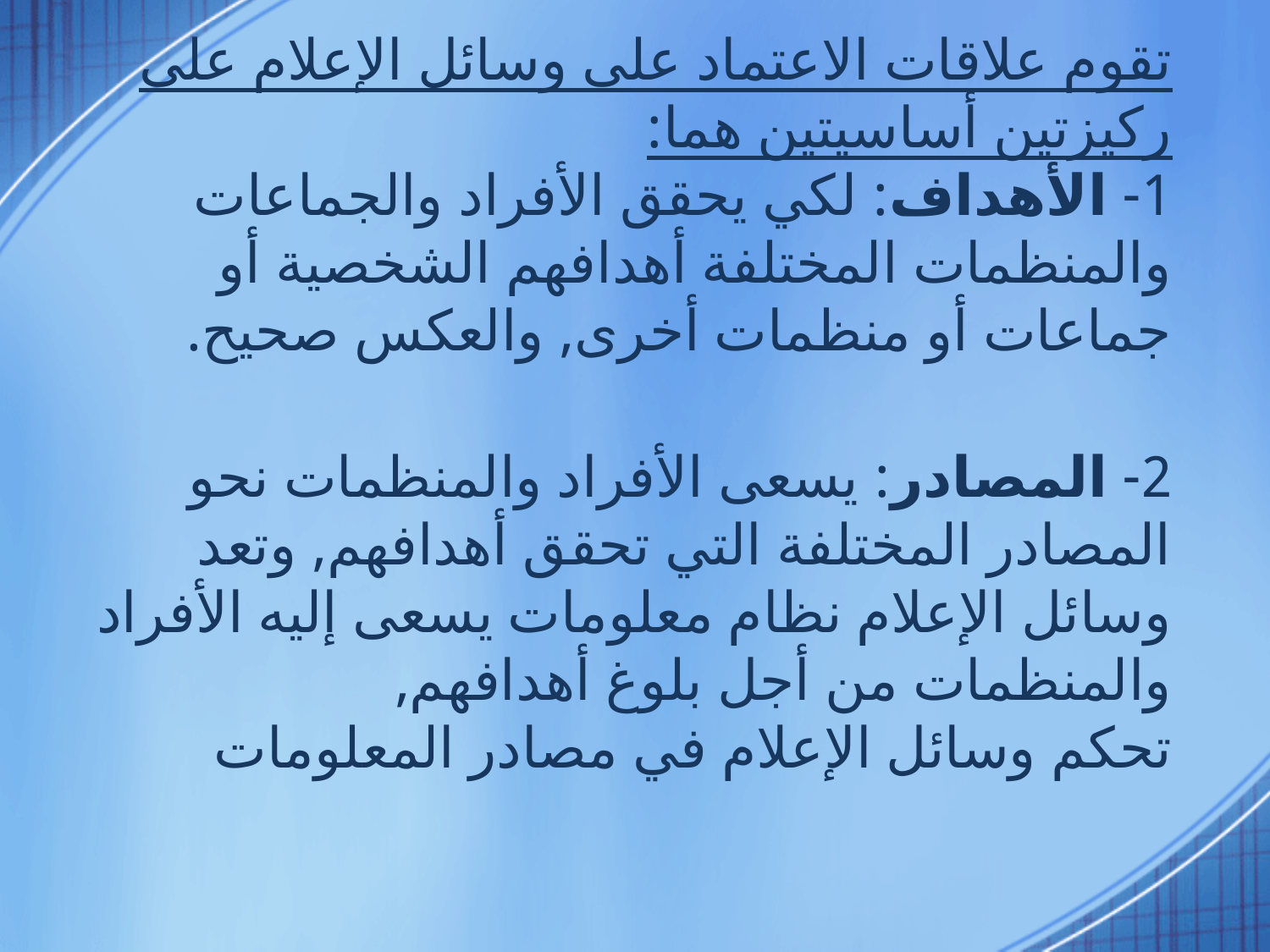

تقوم علاقات الاعتماد على وسائل الإعلام على ركيزتين أساسيتين هما:
1- الأهداف: لكي يحقق الأفراد والجماعات والمنظمات المختلفة أهدافهم الشخصية أو جماعات أو منظمات أخرى, والعكس صحيح.
2- المصادر: يسعى الأفراد والمنظمات نحو المصادر المختلفة التي تحقق أهدافهم, وتعد وسائل الإعلام نظام معلومات يسعى إليه الأفراد والمنظمات من أجل بلوغ أهدافهم,
تحكم وسائل الإعلام في مصادر المعلومات